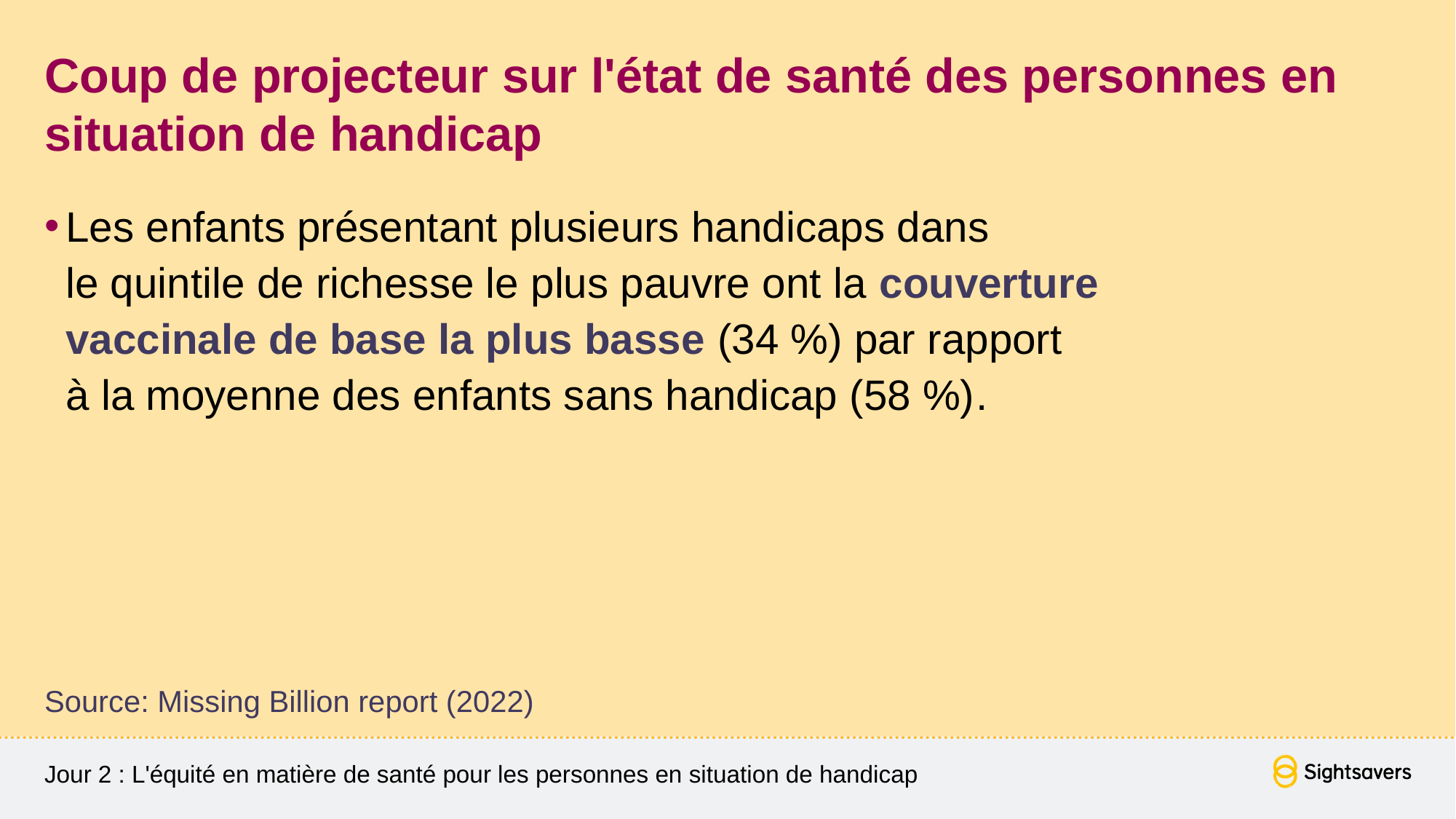

# Coup de projecteur sur l'état de santé des personnes en situation de handicap
Les enfants présentant plusieurs handicaps dans
le quintile de richesse le plus pauvre ont la couverture
vaccinale de base la plus basse (34 %) par rapport
à la moyenne des enfants sans handicap (58 %).
Source: Missing Billion report (2022)
Jour 2 : L'équité en matière de santé pour les personnes en situation de handicap